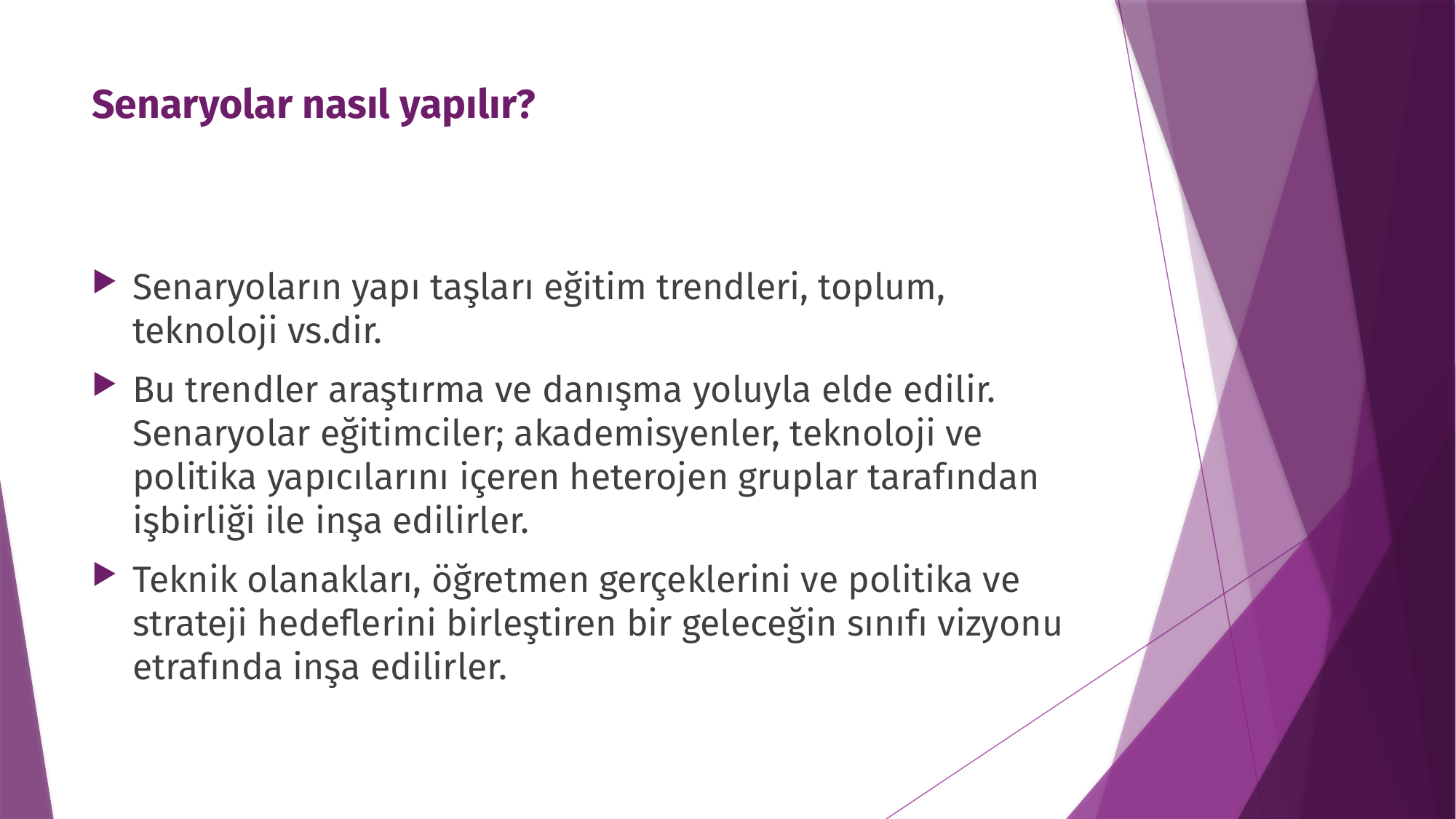

# Senaryolar nasıl yapılır?
Senaryoların yapı taşları eğitim trendleri, toplum, teknoloji vs.dir.
Bu trendler araştırma ve danışma yoluyla elde edilir. Senaryolar eğitimciler; akademisyenler, teknoloji ve politika yapıcılarını içeren heterojen gruplar tarafından işbirliği ile inşa edilirler.
Teknik olanakları, öğretmen gerçeklerini ve politika ve strateji hedeflerini birleştiren bir geleceğin sınıfı vizyonu etrafında inşa edilirler.